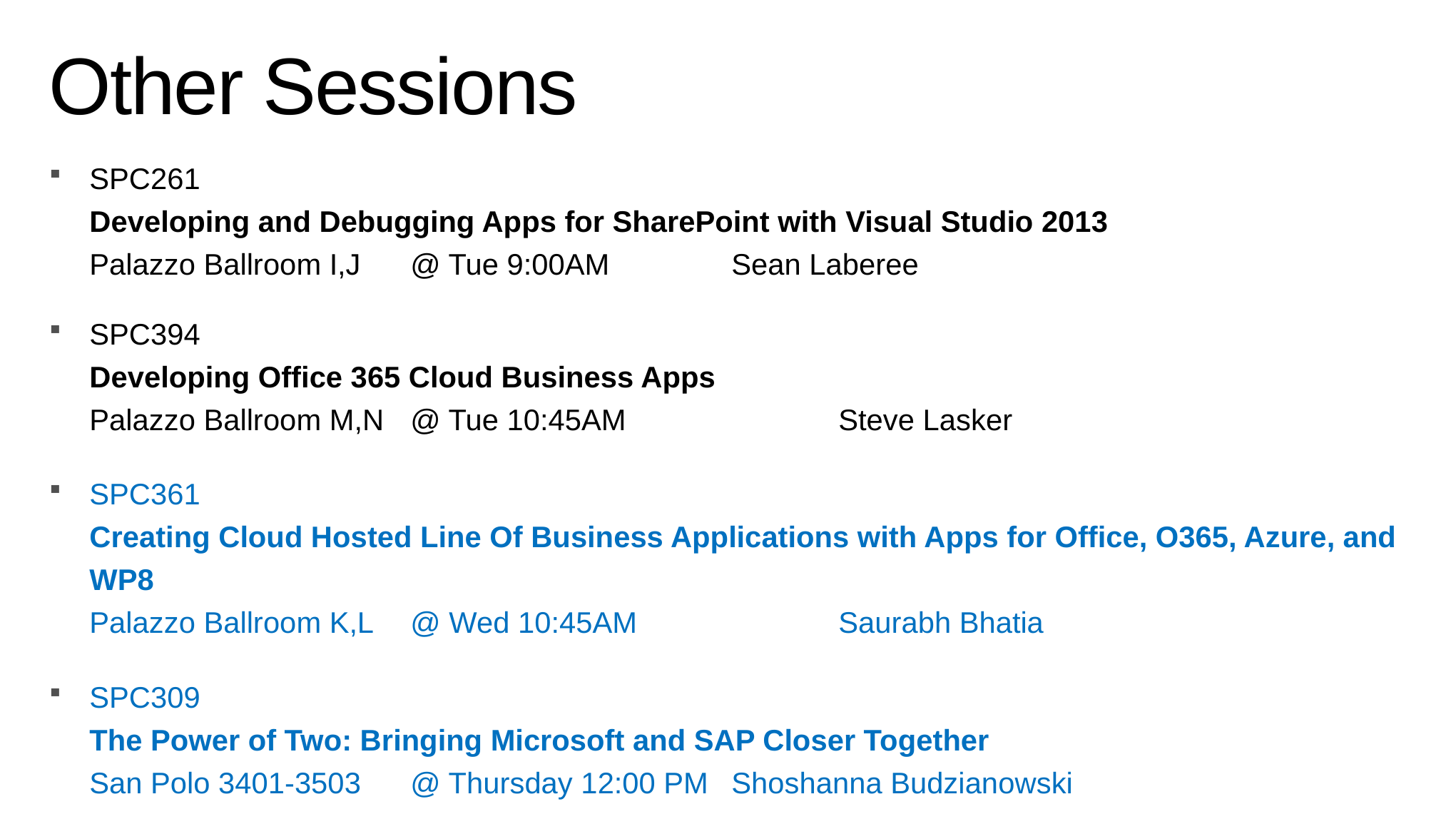

# Other Sessions
SPC261
Developing and Debugging Apps for SharePoint with Visual Studio 2013
Palazzo Ballroom I,J 	@ Tue 9:00AM		Sean Laberee
SPC394
Developing Office 365 Cloud Business Apps
Palazzo Ballroom M,N 	@ Tue 10:45AM		Steve Lasker
SPC361
Creating Cloud Hosted Line Of Business Applications with Apps for Office, O365, Azure, and WP8
Palazzo Ballroom K,L 	@ Wed 10:45AM		Saurabh Bhatia
SPC309
The Power of Two: Bringing Microsoft and SAP Closer Together
San Polo 3401-3503 	@ Thursday 12:00 PM	Shoshanna Budzianowski